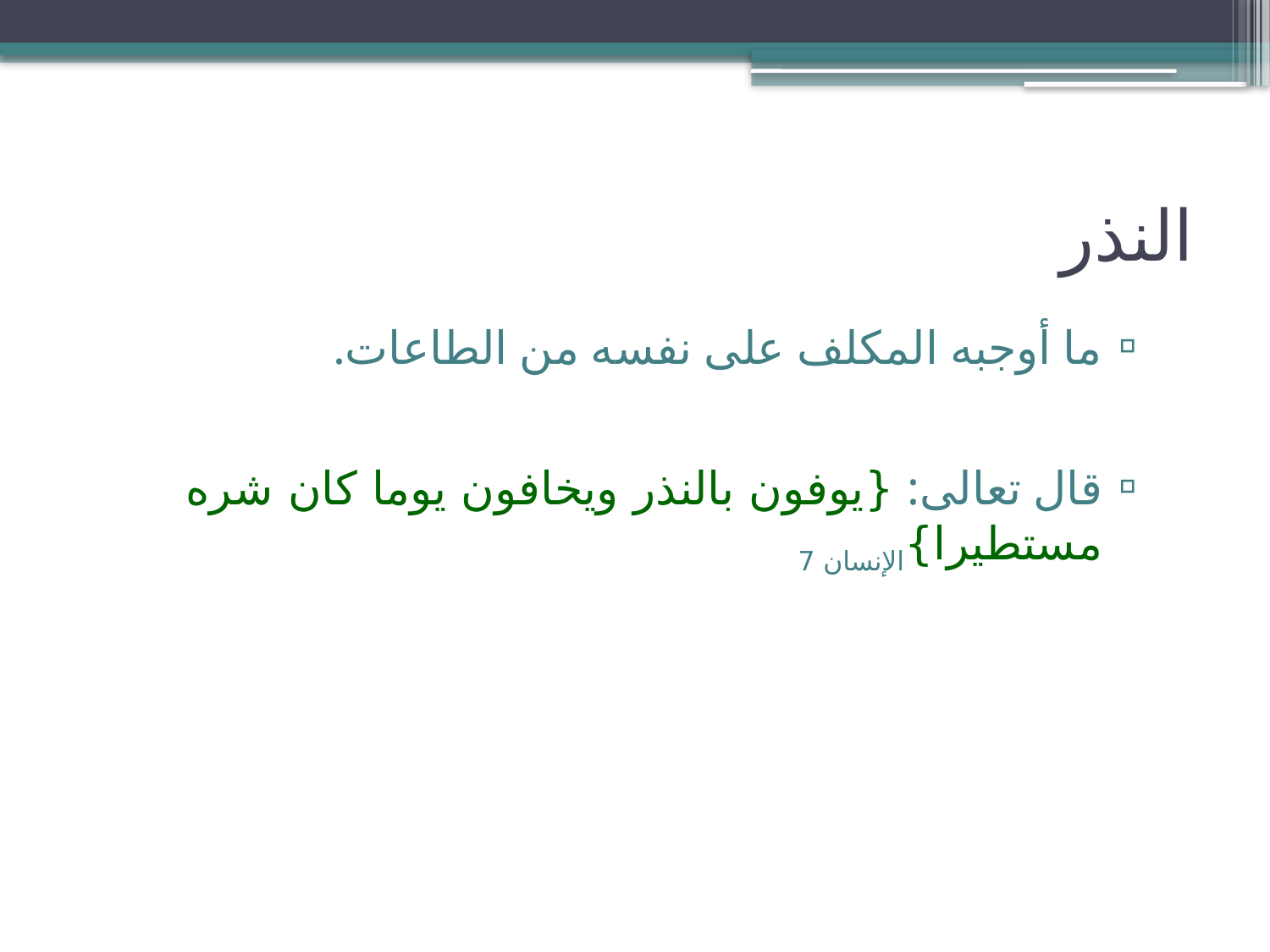

# النذر
ما أوجبه المكلف على نفسه من الطاعات.

قال تعالى: {يوفون بالنذر ويخافون يوما كان شره مستطيرا}الإنسان 7